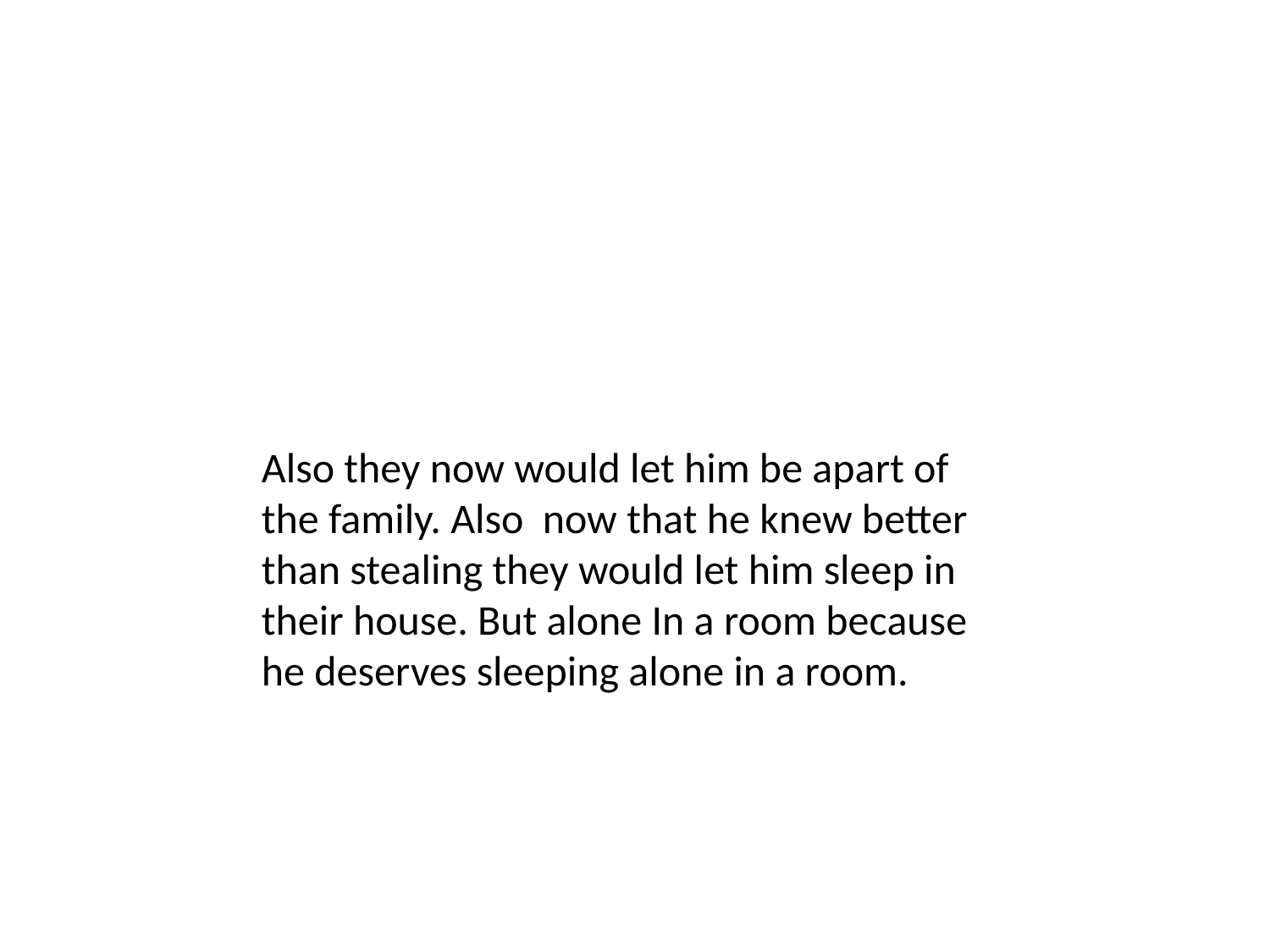

Also they now would let him be apart of  the family. Also  now that he knew better than stealing they would let him sleep in their house. But alone In a room because he deserves sleeping alone in a room.